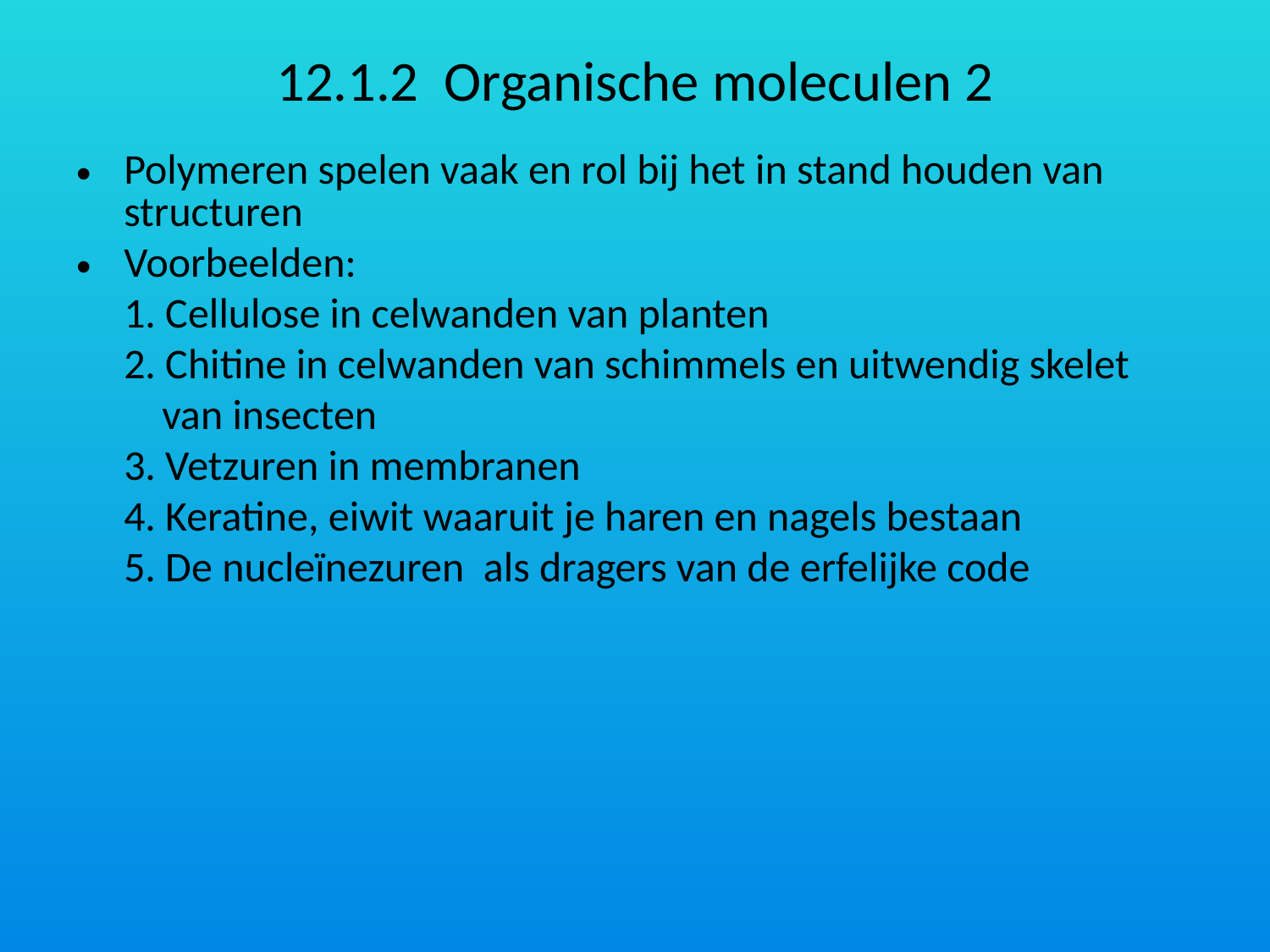

# 12.1.2  Organische moleculen 2
Polymeren spelen vaak en rol bij het in stand houden van structuren
Voorbeelden:
	1. Cellulose in celwanden van planten
	2. Chitine in celwanden van schimmels en uitwendig skelet
	    van insecten
	3. Vetzuren in membranen
	4. Keratine, eiwit waaruit je haren en nagels bestaan
	5. De nucleïnezuren  als dragers van de erfelijke code